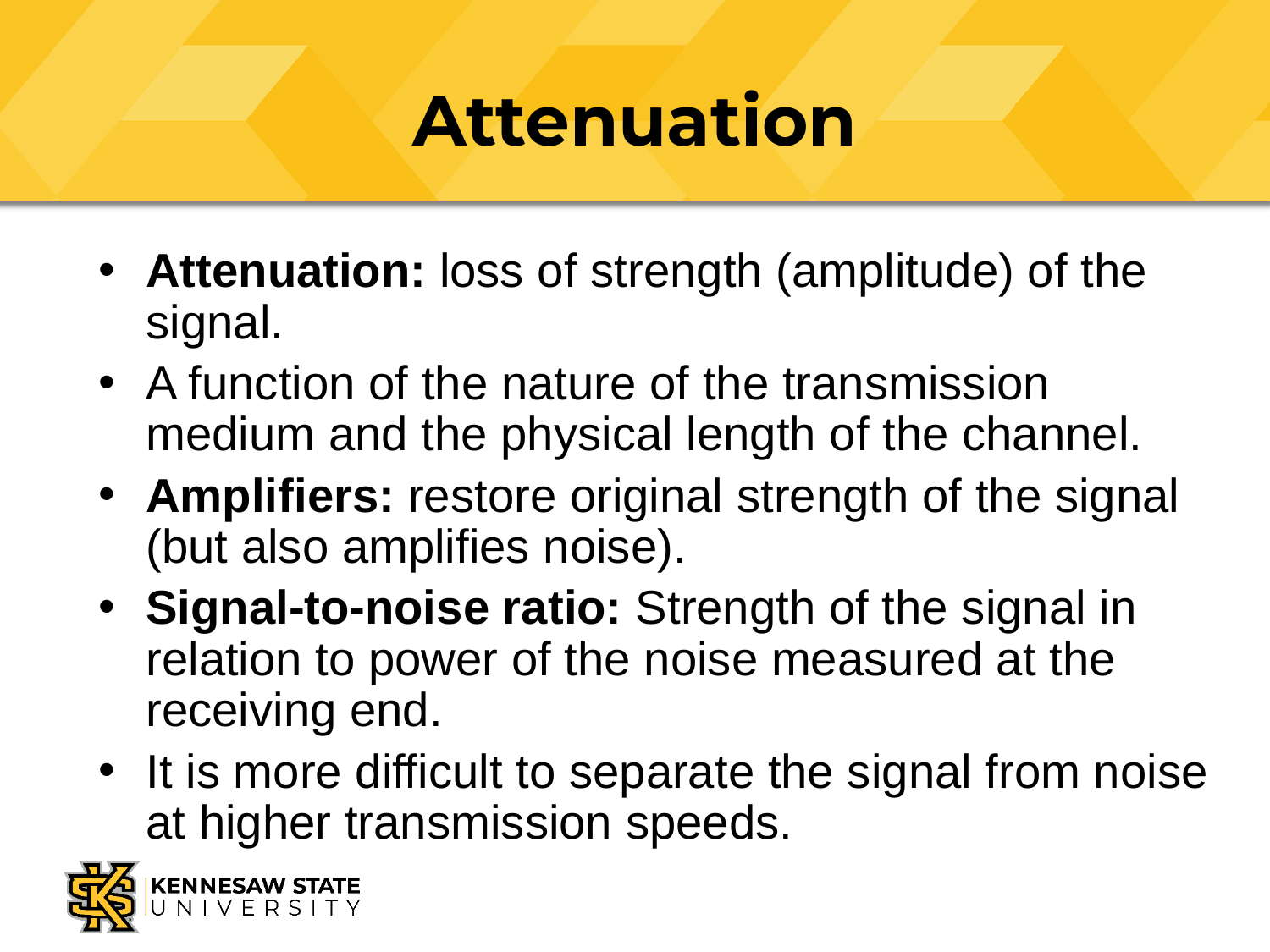

# Attenuation
Attenuation: loss of strength (amplitude) of the signal.
A function of the nature of the transmission medium and the physical length of the channel.
Amplifiers: restore original strength of the signal (but also amplifies noise).
Signal-to-noise ratio: Strength of the signal in relation to power of the noise measured at the receiving end.
It is more difficult to separate the signal from noise at higher transmission speeds.